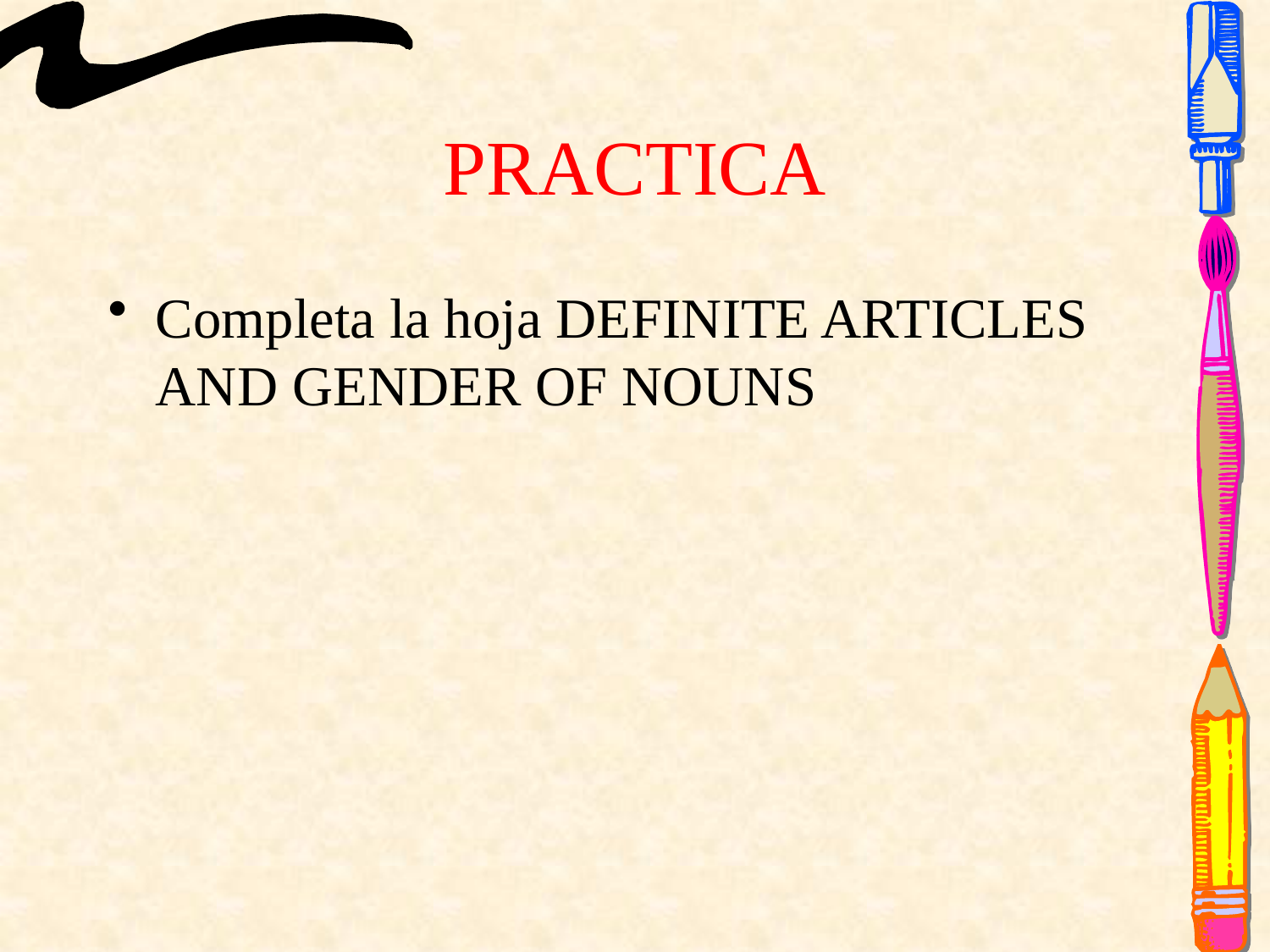

# PRACTICA
Completa la hoja DEFINITE ARTICLES AND GENDER OF NOUNS